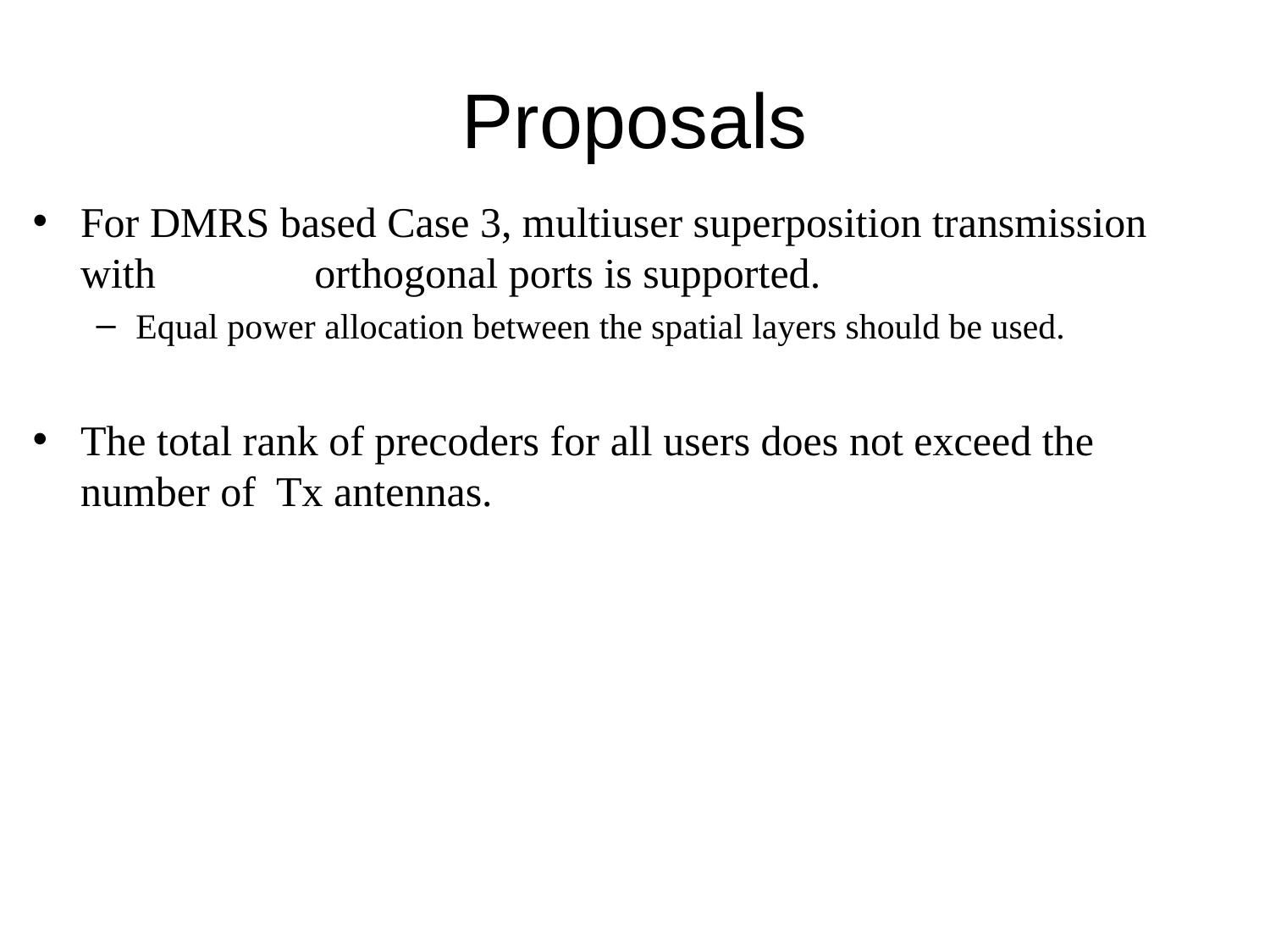

# Proposals
For DMRS based Case 3, multiuser superposition transmission with               orthogonal ports is supported.
Equal power allocation between the spatial layers should be used.

The total rank of precoders for all users does not exceed the number of  Tx antennas.